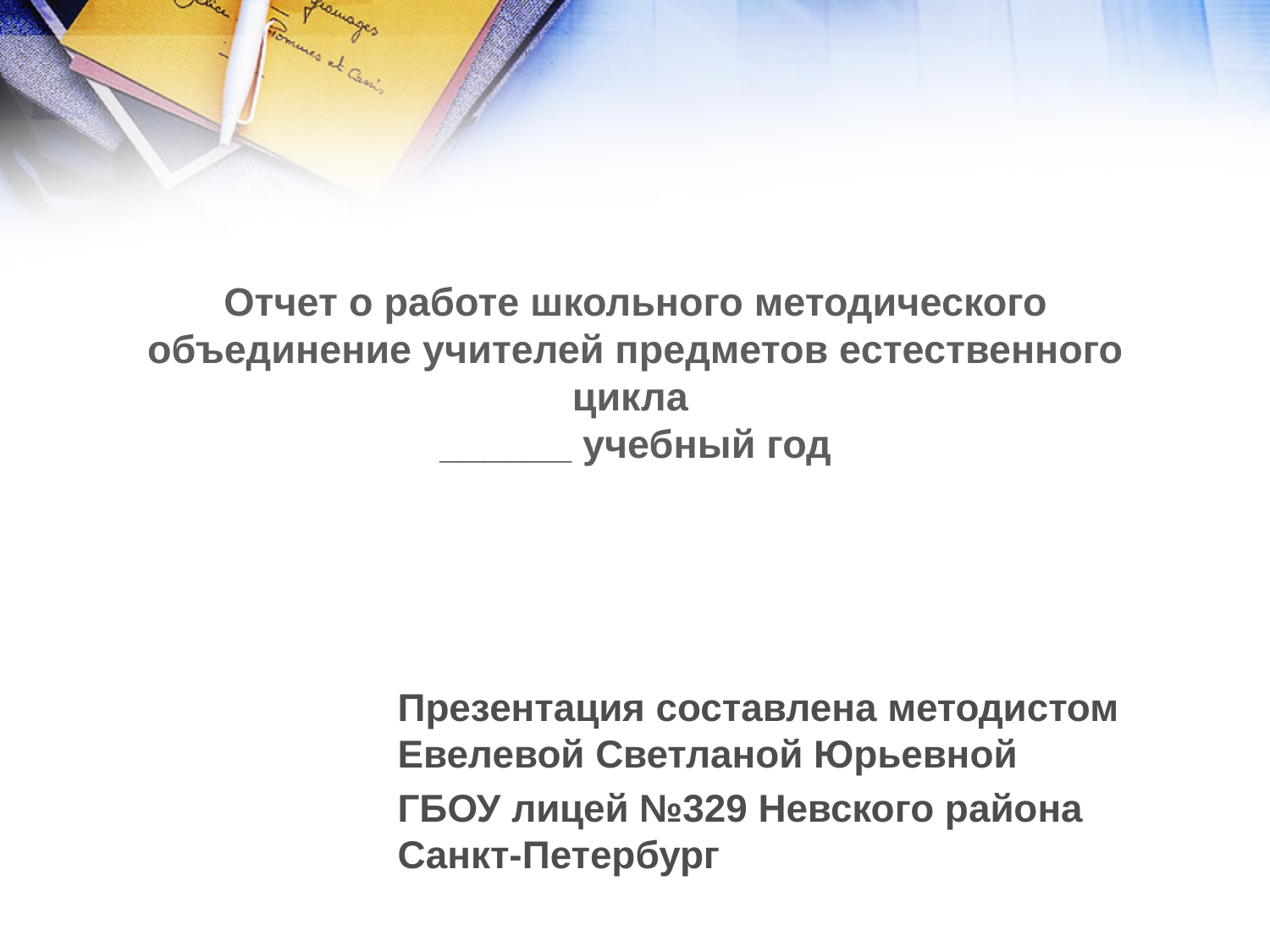

Отчет о работе школьного методического объединение учителей предметов естественного цикла
______ учебный год
Презентация составлена методистом Евелевой Светланой Юрьевной
ГБОУ лицей №329 Невского района Санкт-Петербург